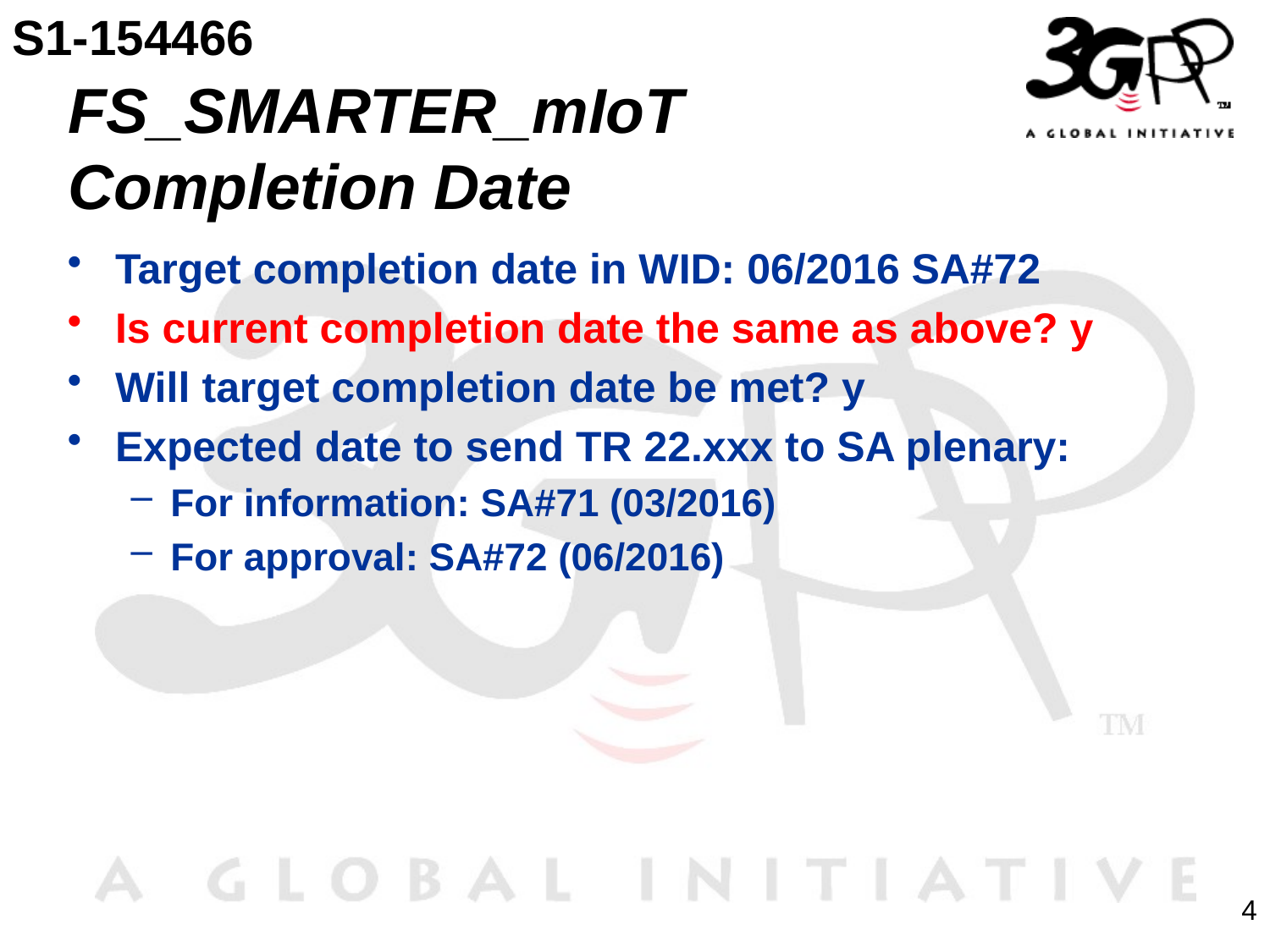

S1-154466
# FS_SMARTER_mIoT  Completion Date

Target completion date in WID: 06/2016 SA#72
Is current completion date the same as above? y
Will target completion date be met? y
Expected date to send TR 22.xxx to SA plenary:
For information: SA#71 (03/2016)
For approval: SA#72 (06/2016)

4